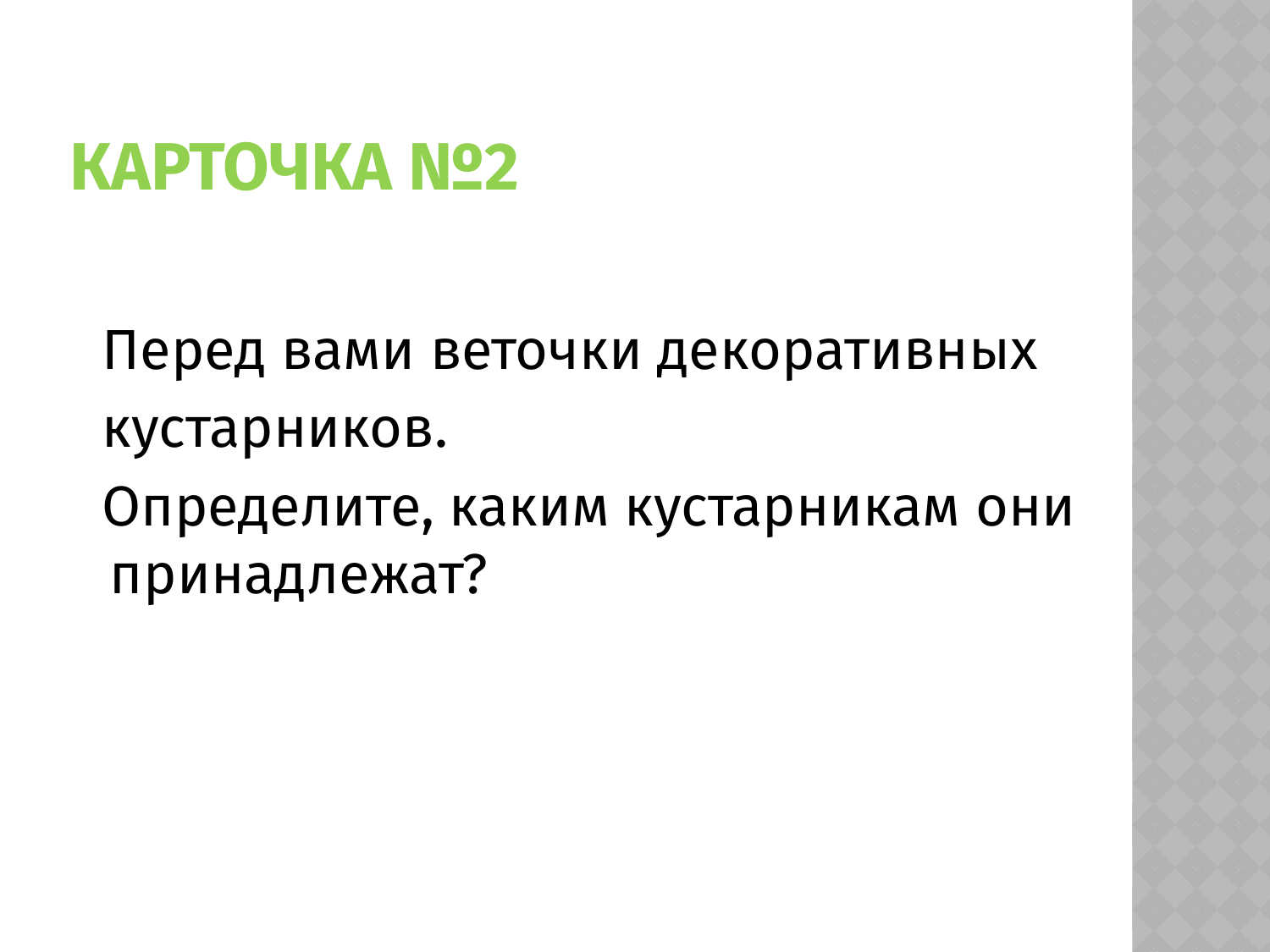

# Карточка №2

  Перед вами веточки декоративных
  кустарников.
  Определите, каким кустарникам они принадлежат?